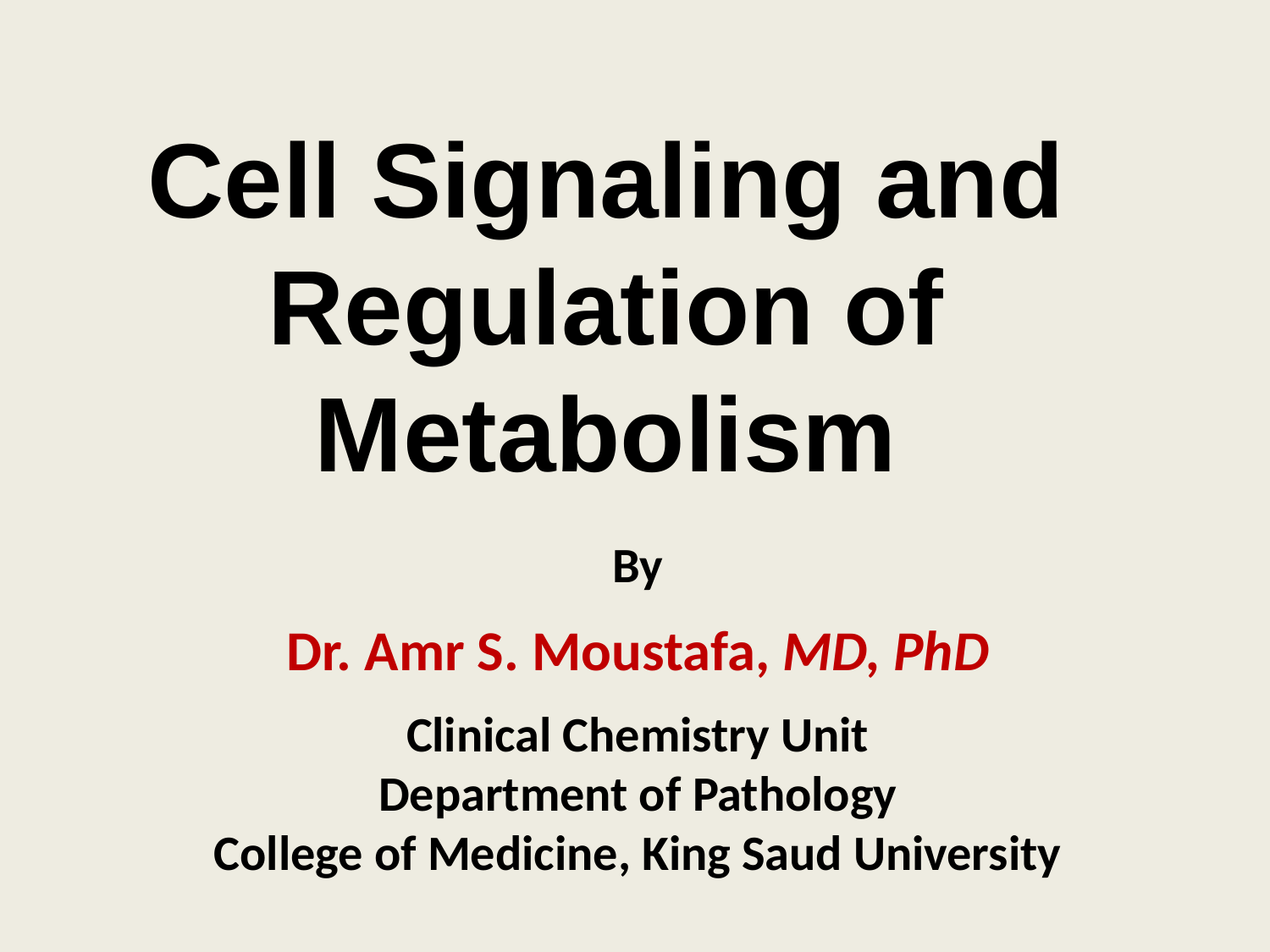

Cell Signaling and Regulation of Metabolism
By
Dr. Amr S. Moustafa, MD, PhD
Clinical Chemistry Unit
Department of Pathology
College of Medicine, King Saud University